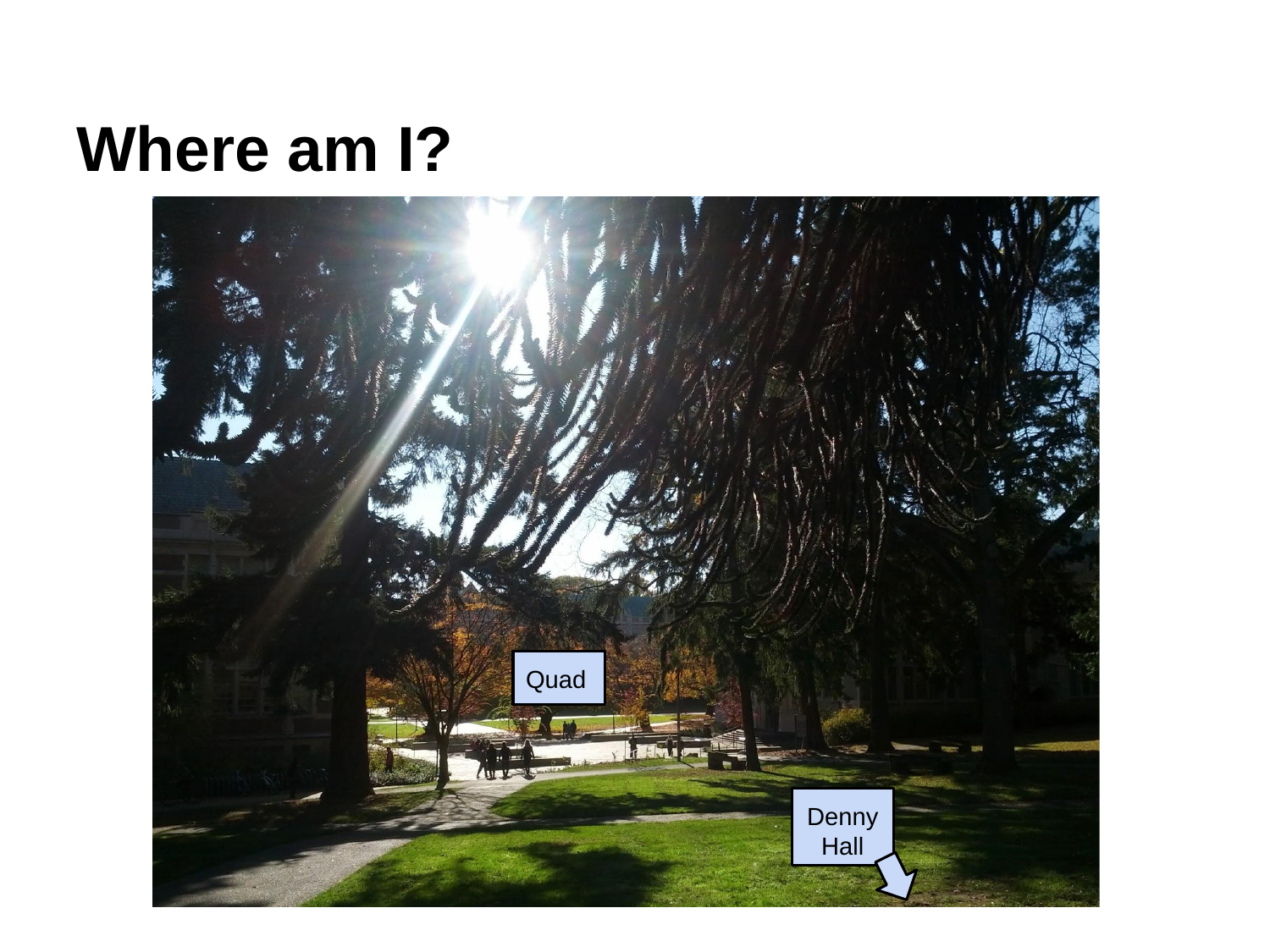

# Where am I?

Quad
Denny Hall